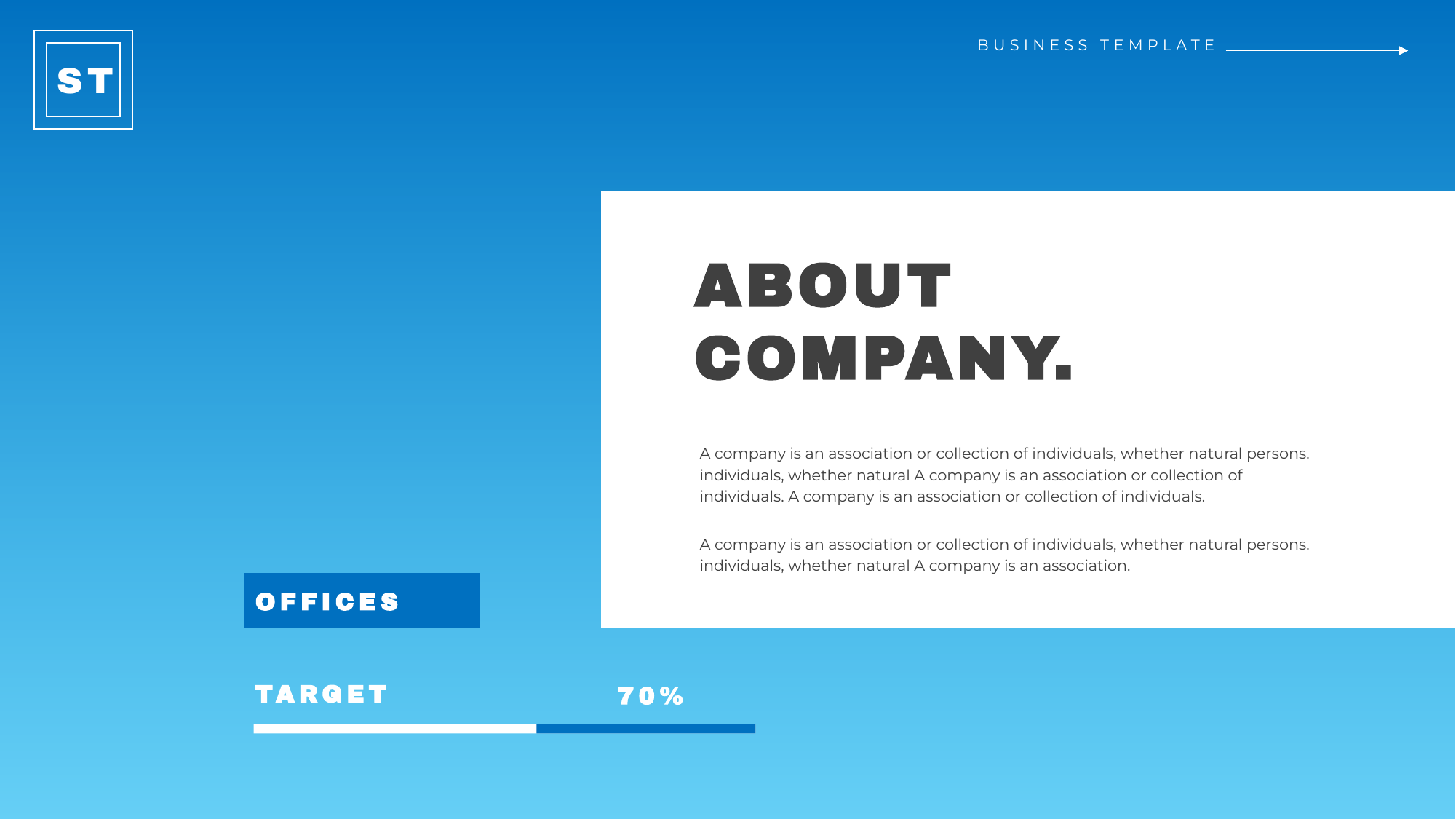

ST
BUSINESS TEMPLATE

ABOUT
COMPANY.
A company is an association or collection of individuals, whether natural persons. individuals, whether natural A company is an association or collection of individuals. A company is an association or collection of individuals.
A company is an association or collection of individuals, whether natural persons. individuals, whether natural A company is an association.

OFFICES
TARGET
70%